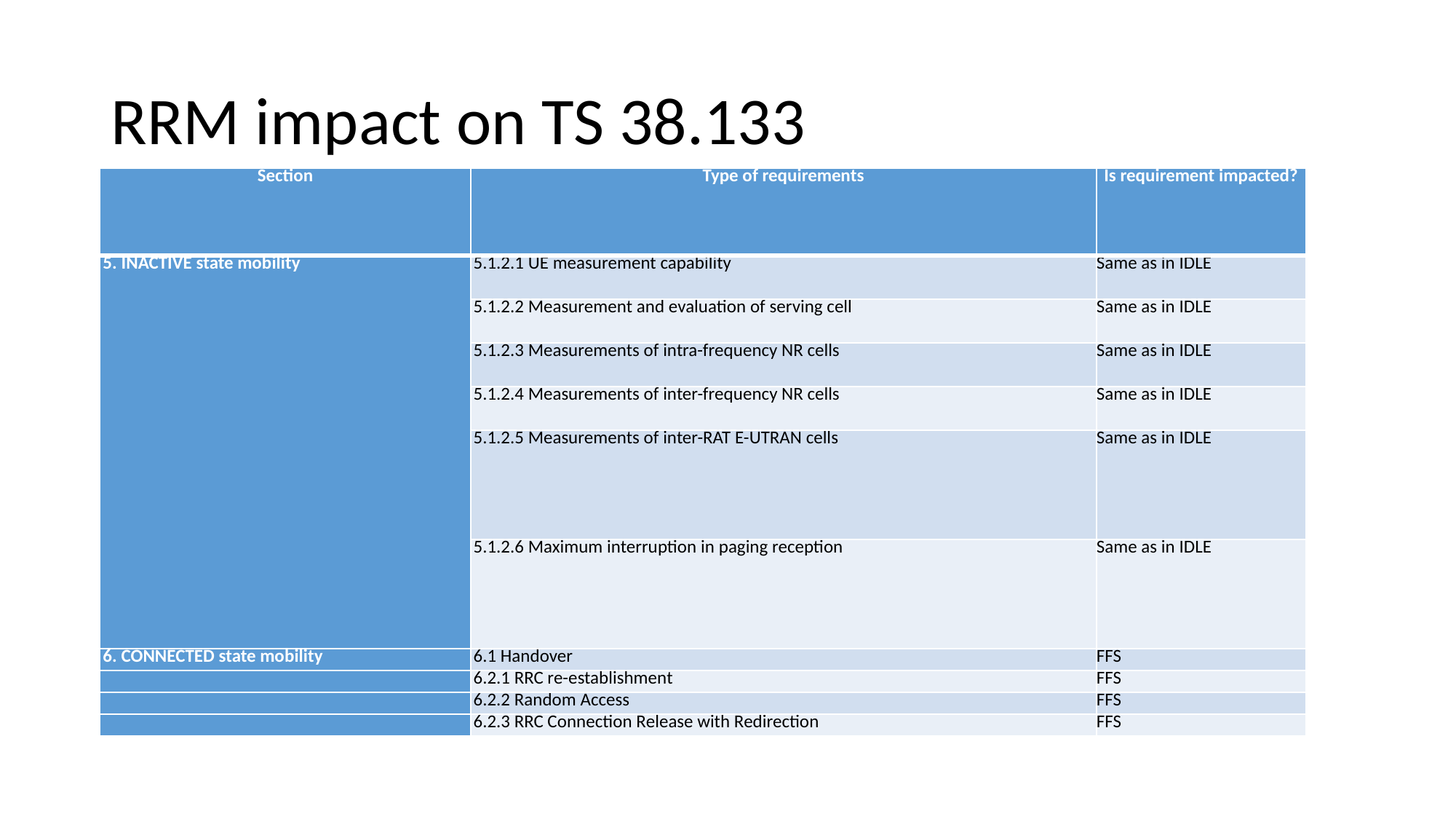

# RRM impact on TS 38.133
| Section | Type of requirements | Is requirement impacted? |
| --- | --- | --- |
| 5. INACTIVE state mobility | 5.1.2.1 UE measurement capability | Same as in IDLE |
|  | 5.1.2.2 Measurement and evaluation of serving cell | Same as in IDLE |
|  | 5.1.2.3 Measurements of intra-frequency NR cells | Same as in IDLE |
|  | 5.1.2.4 Measurements of inter-frequency NR cells | Same as in IDLE |
|  | 5.1.2.5 Measurements of inter-RAT E-UTRAN cells | Same as in IDLE |
|  | 5.1.2.6 Maximum interruption in paging reception | Same as in IDLE |
| 6. CONNECTED state mobility | 6.1 Handover | FFS |
|  | 6.2.1 RRC re-establishment | FFS |
|  | 6.2.2 Random Access | FFS |
|  | 6.2.3 RRC Connection Release with Redirection | FFS |